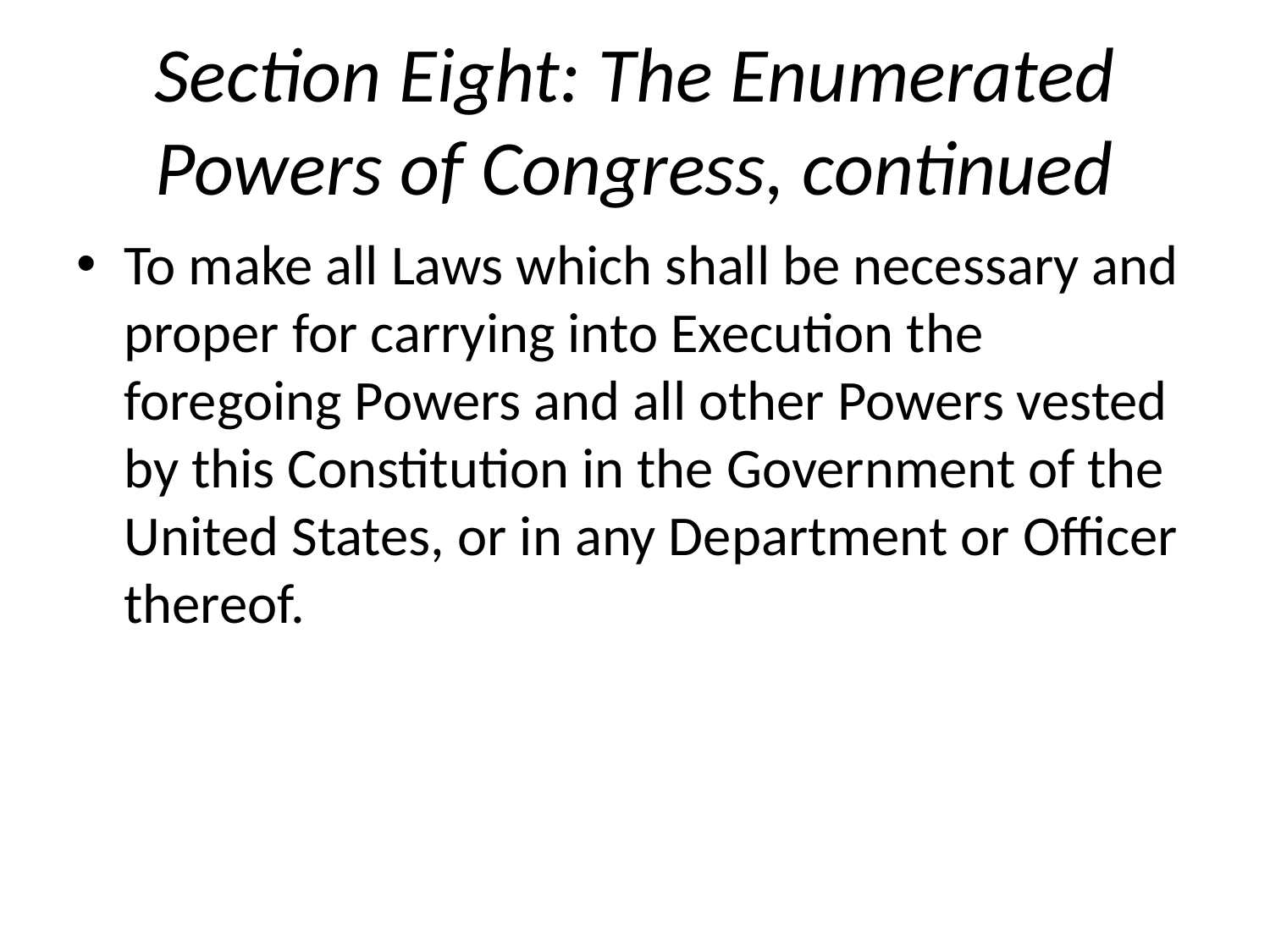

# Section Eight: The Enumerated Powers of Congress, continued
To make all Laws which shall be necessary and proper for carrying into Execution the foregoing Powers and all other Powers vested by this Constitution in the Government of the United States, or in any Department or Officer thereof.